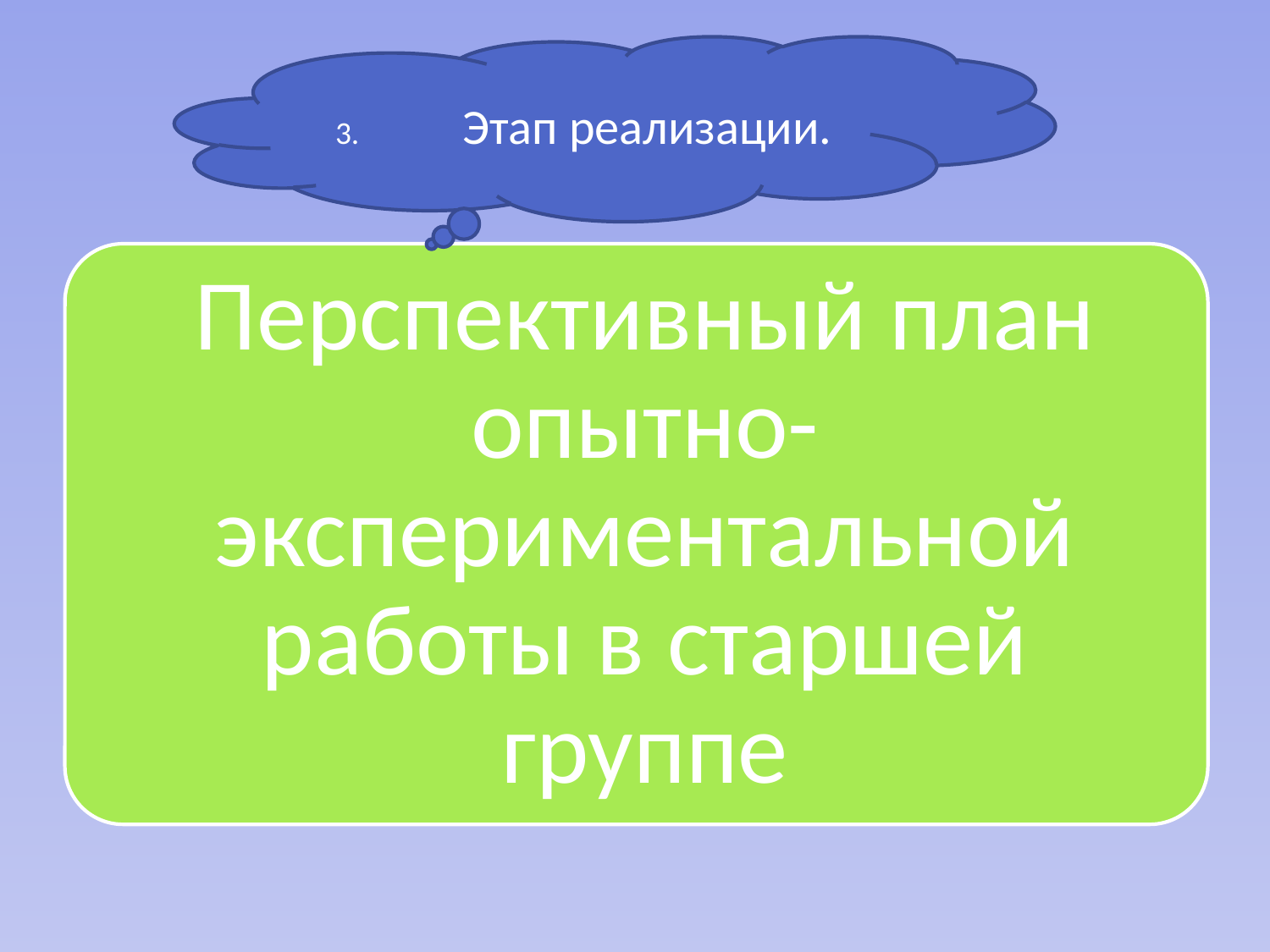

3.	Этап реализации.
# 3.  Этап  реализации
Перспективный план опытно-экспериментальной работы в старшей группе